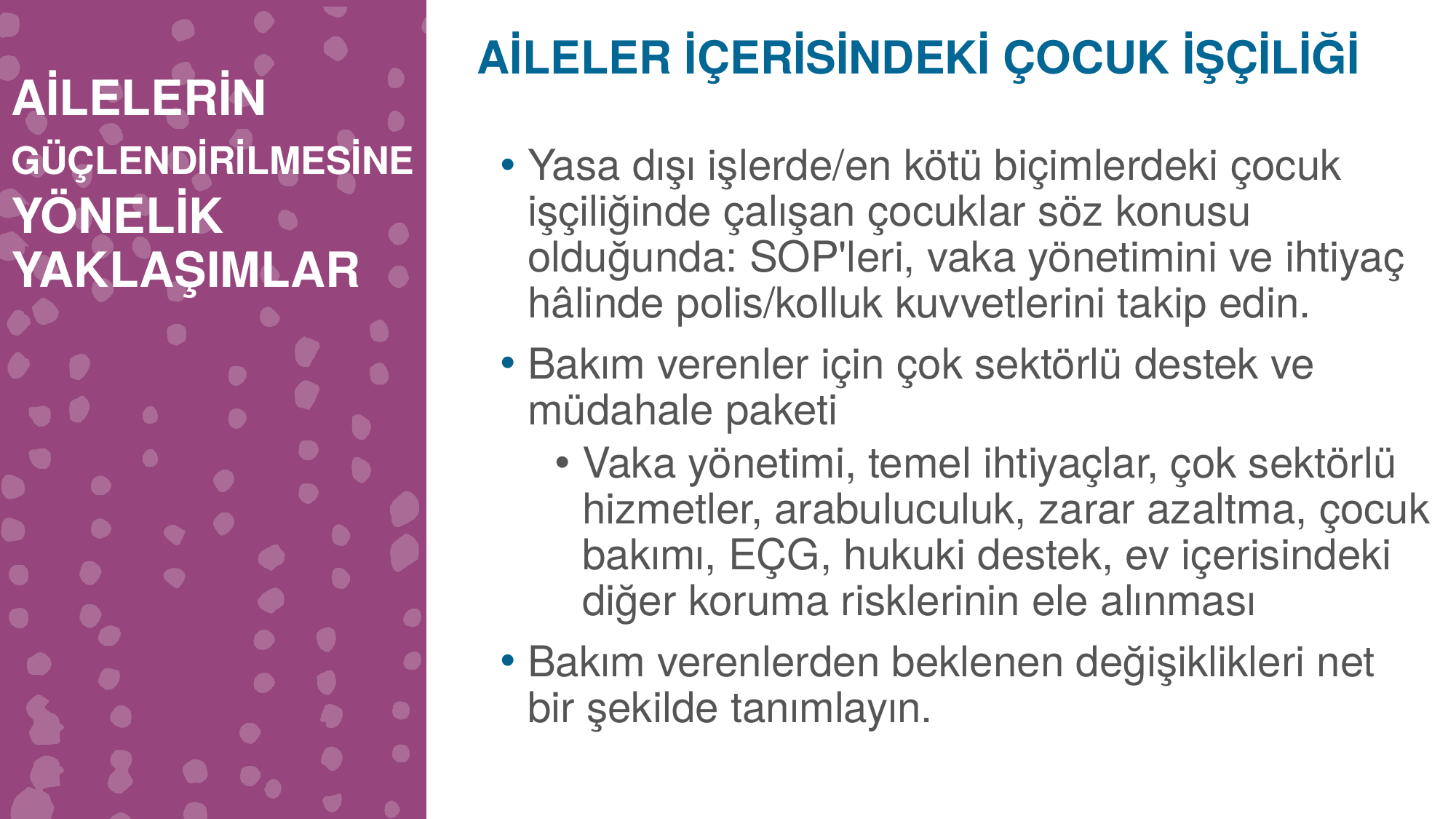

AİLELER İÇERİSİNDEKİ ÇOCUK İŞÇİLİĞİ
AİLELERİN GÜÇLENDİRİLMESİNE YÖNELİK YAKLAŞIMLAR

Yasa dışı işlerde/en kötü biçimlerdeki çocuk işçiliğinde çalışan çocuklar söz konusu olduğunda: SOP'leri, vaka yönetimini ve ihtiyaç hâlinde polis/kolluk kuvvetlerini takip edin.
Bakım verenler için çok sektörlü destek ve müdahale paketi
Vaka yönetimi, temel ihtiyaçlar, çok sektörlü hizmetler, arabuluculuk, zarar azaltma, çocuk bakımı, EÇG, hukuki destek, ev içerisindeki diğer koruma risklerinin ele alınması
Bakım verenlerden beklenen değişiklikleri net bir şekilde tanımlayın.